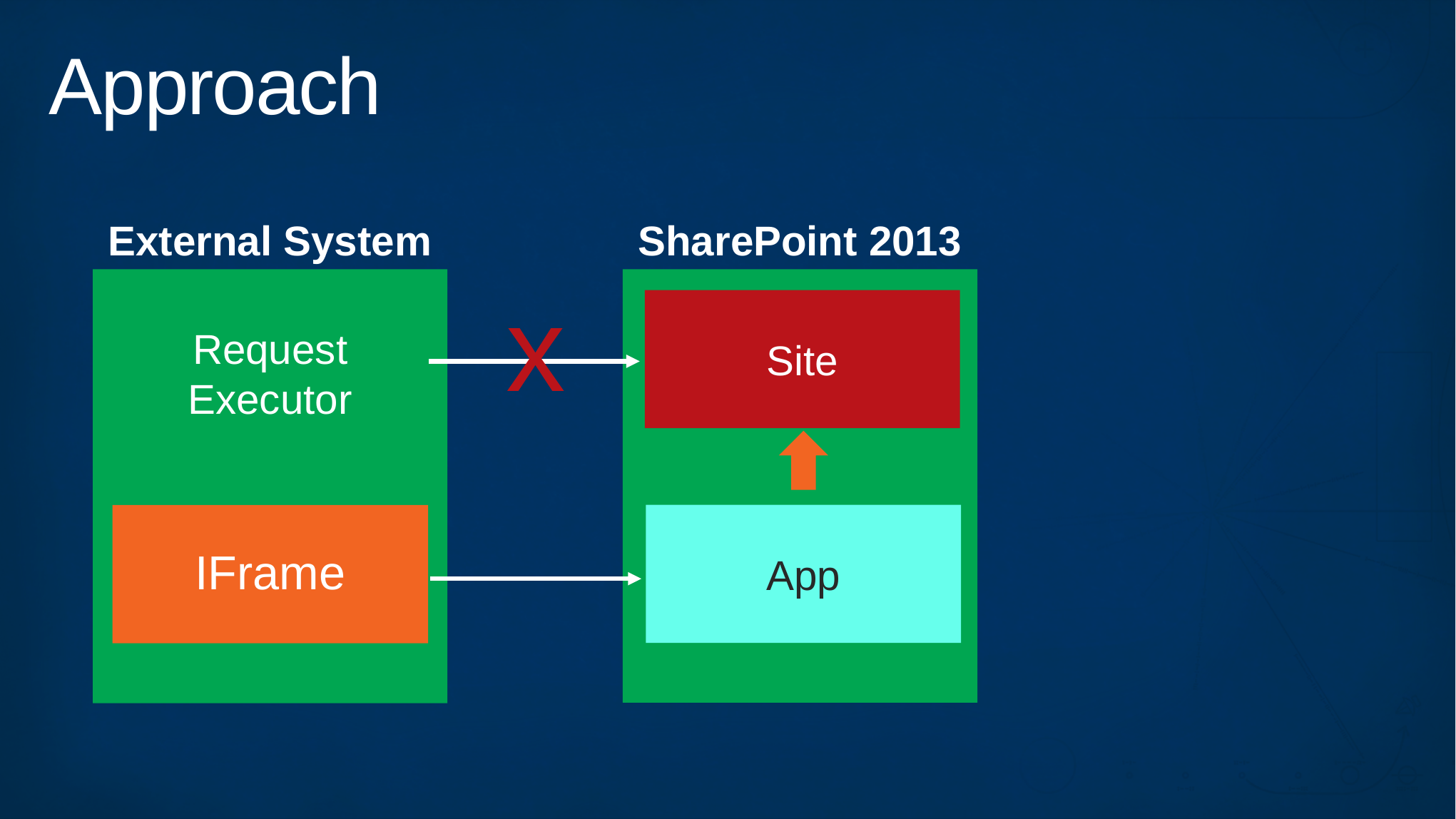

# Approach

External System
SharePoint 2013
Request
Executor

x
Site

IFrame
App